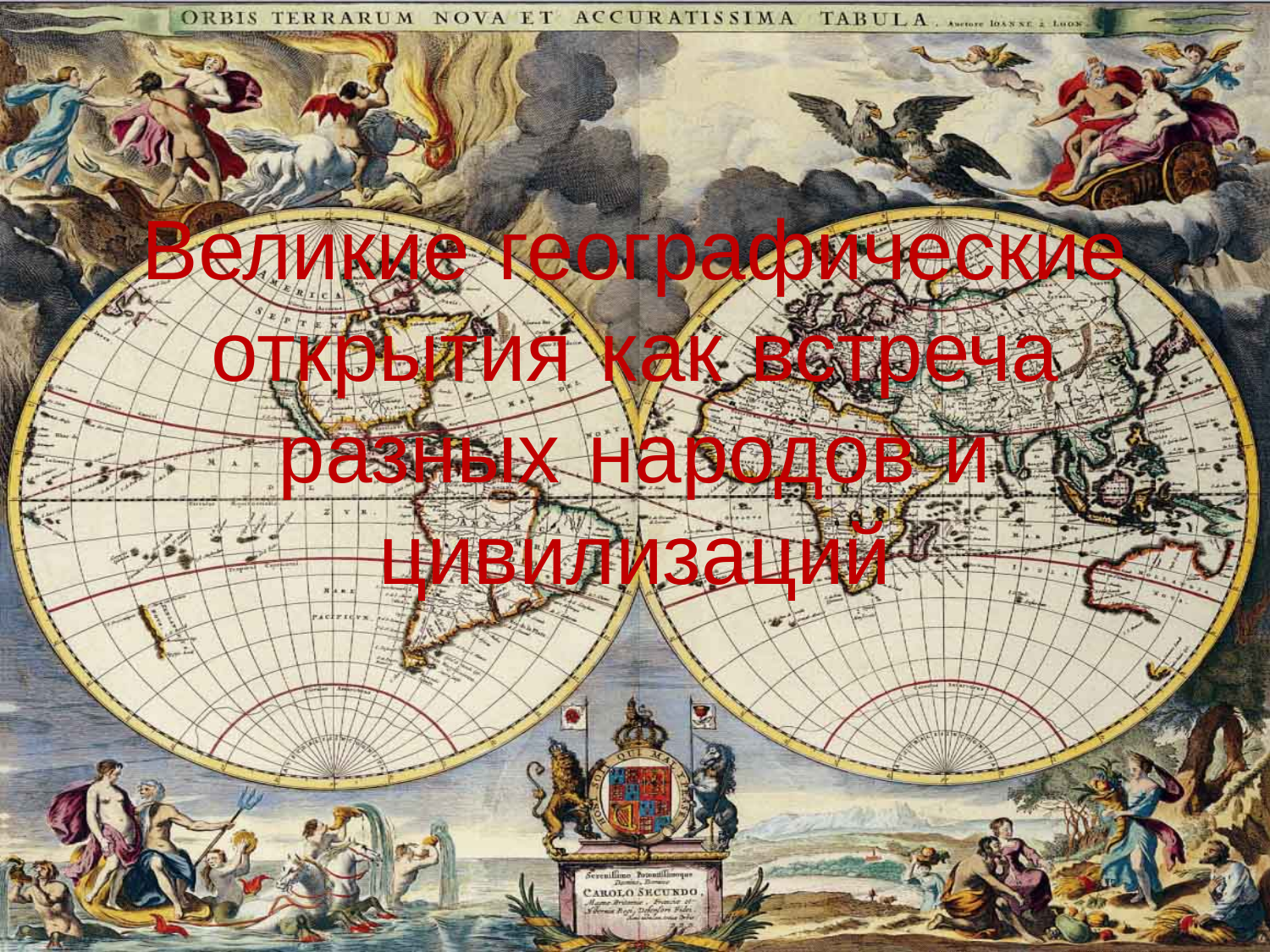

# Великие географические открытия как встреча разных народов и цивилизаций